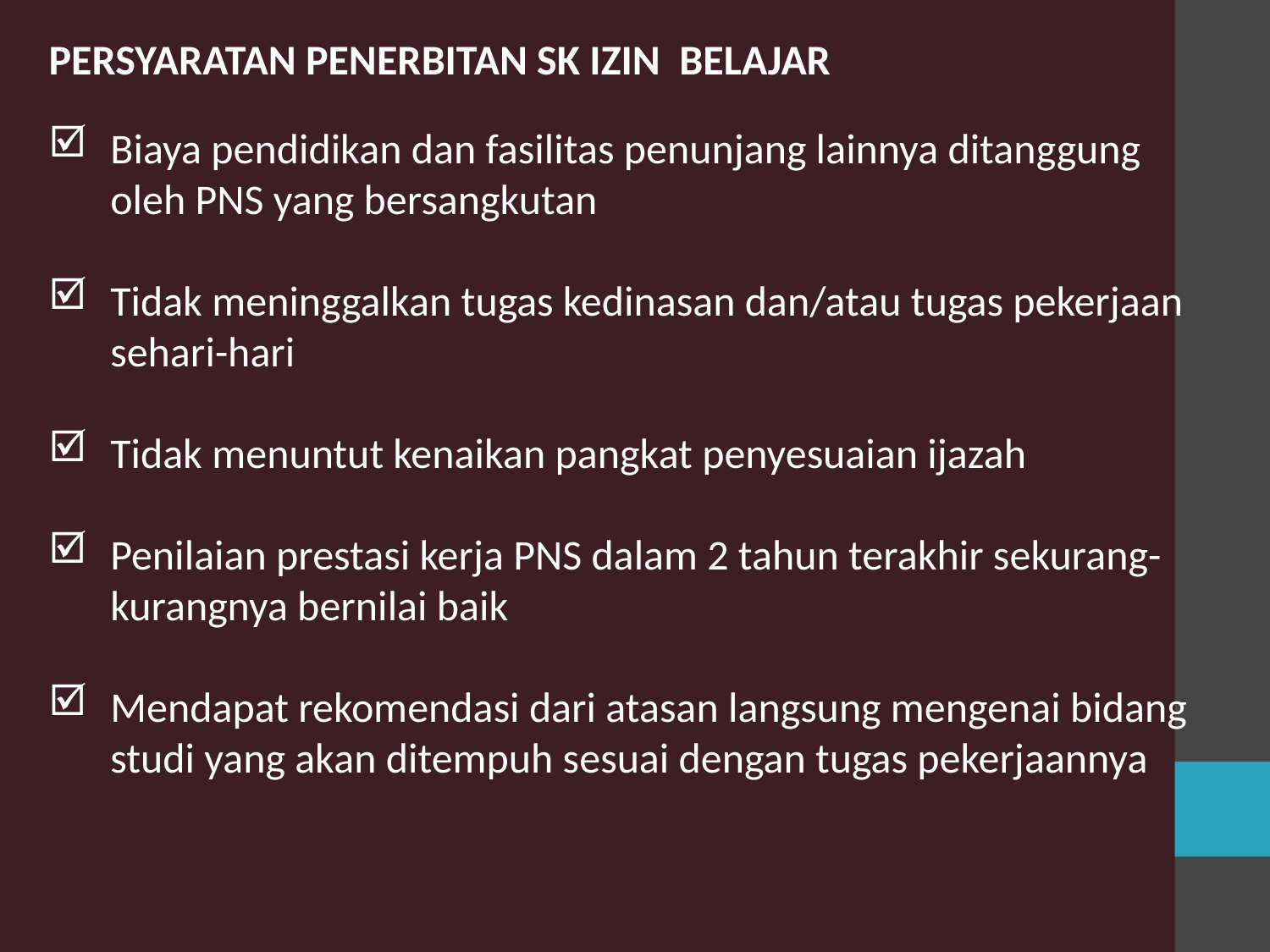

PERSYARATAN PENERBITAN SK IZIN  BELAJAR
Biaya pendidikan dan fasilitas penunjang lainnya ditanggung oleh PNS yang bersangkutan

Tidak meninggalkan tugas kedinasan dan/atau tugas pekerjaan sehari-hari

Tidak menuntut kenaikan pangkat penyesuaian ijazah

Penilaian prestasi kerja PNS dalam 2 tahun terakhir sekurang-kurangnya bernilai baik

Mendapat rekomendasi dari atasan langsung mengenai bidang studi yang akan ditempuh sesuai dengan tugas pekerjaannya